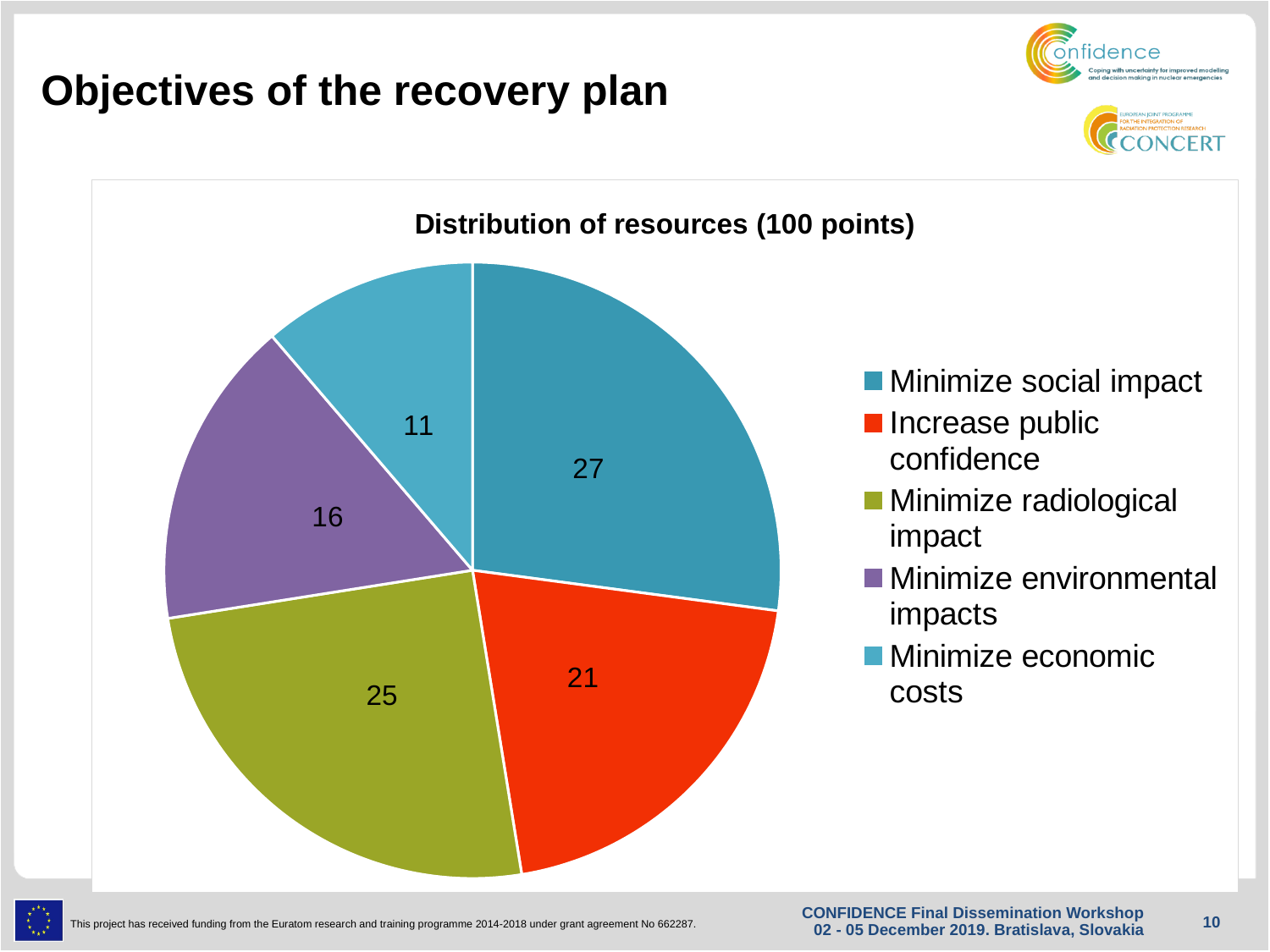

# Objectives of the recovery plan

### Chart: Distribution of resources (100 points)

| Category |  |
|---|---|
| Minimize social impact | 27.105263157894743 |
| Increase public confidence | 20.342105263157887 |
| Minimize radiological impact | 25.052631578947356 |
| Minimize environmental impacts | 16.23684210526315 |
| Minimize economic costs | 11.263157894736842 |
CONFIDENCE Final Dissemination Workshop  02 - 05 December 2019. Bratislava, Slovakia
10